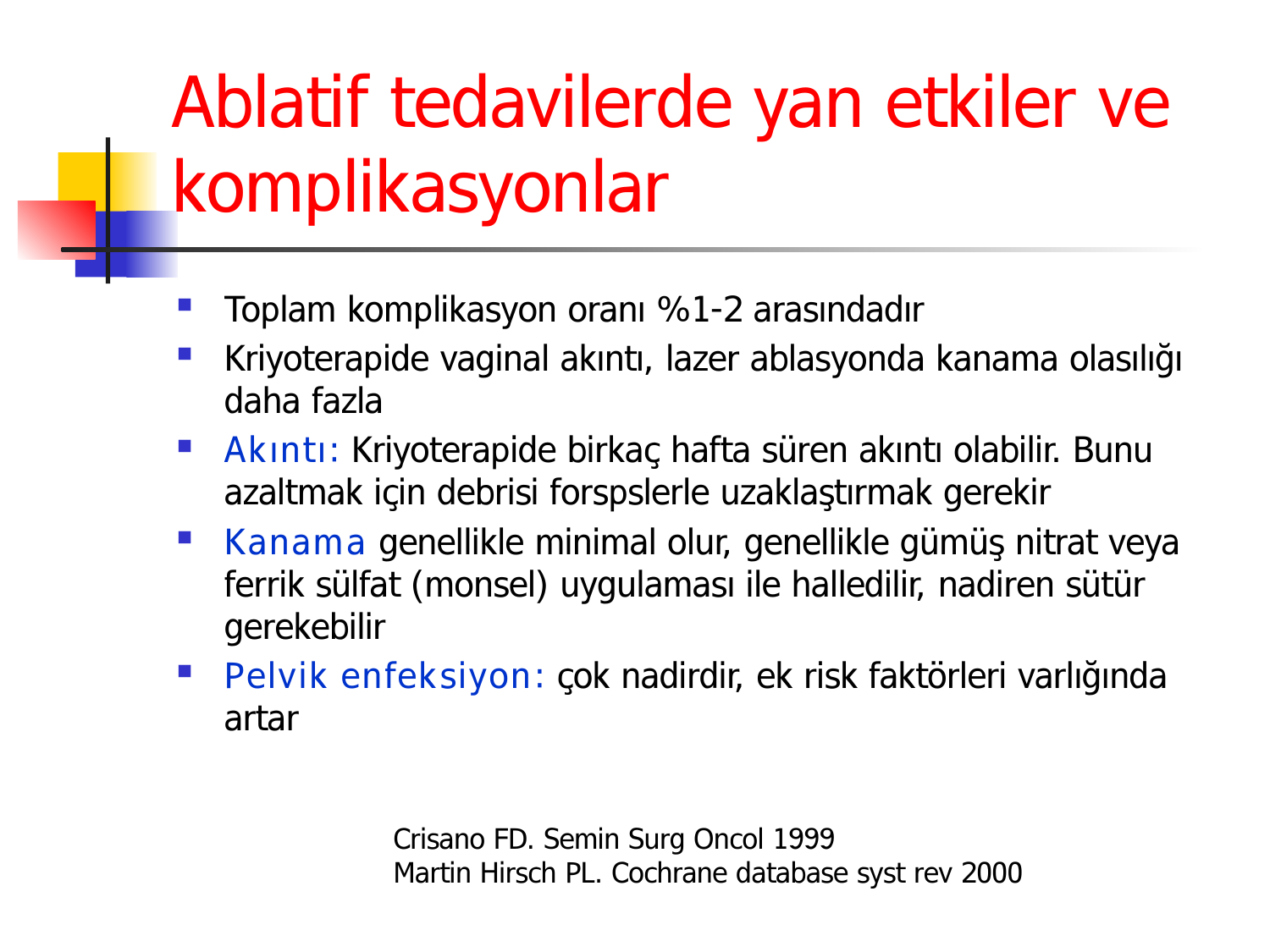

# Ablatif tedavilerde yan etkiler ve komplikasyonlar
Toplam komplikasyon oranı %1-2 arasındadır
Kriyoterapide vaginal akıntı, lazer ablasyonda kanama olasılığı daha fazla
Akıntı: Kriyoterapide birkaç hafta süren akıntı olabilir. Bunu azaltmak için debrisi forspslerle uzaklaştırmak gerekir
Kanama genellikle minimal olur, genellikle gümüş nitrat veya  ferrik sülfat (monsel) uygulaması ile halledilir, nadiren sütür gerekebilir
Pelvik enfeksiyon: çok nadirdir, ek risk faktörleri varlığında artar

Crisano FD. Semin Surg Oncol 1999
Martin Hirsch PL. Cochrane database syst rev 2000